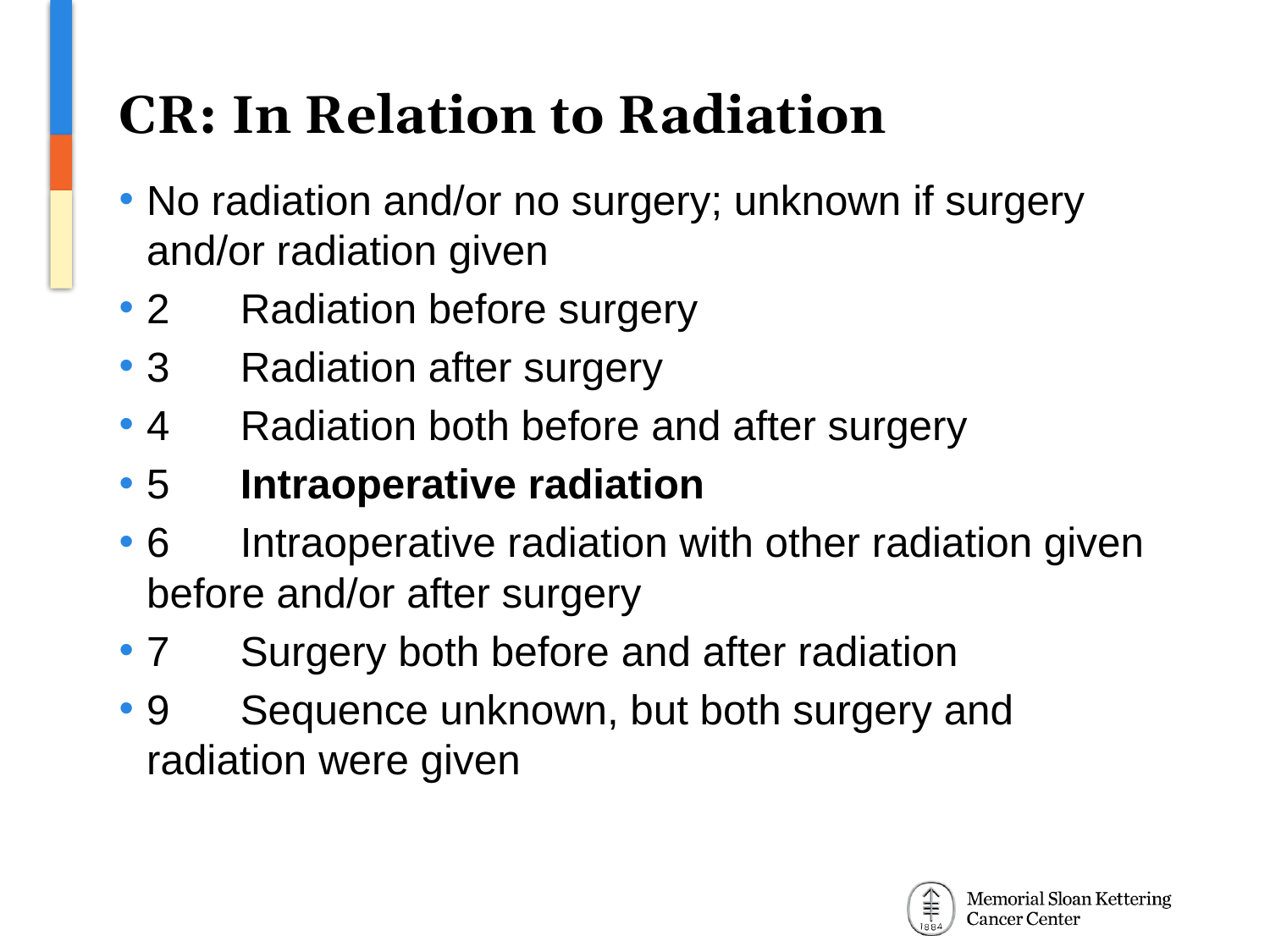

# CR: In Relation to Radiation
No radiation and/or no surgery; unknown if surgery and/or radiation given
2	Radiation before surgery
3	Radiation after surgery
4	Radiation both before and after surgery
5	Intraoperative radiation
6	Intraoperative radiation with other radiation given before and/or after surgery
7	Surgery both before and after radiation
9	Sequence unknown, but both surgery and radiation were given